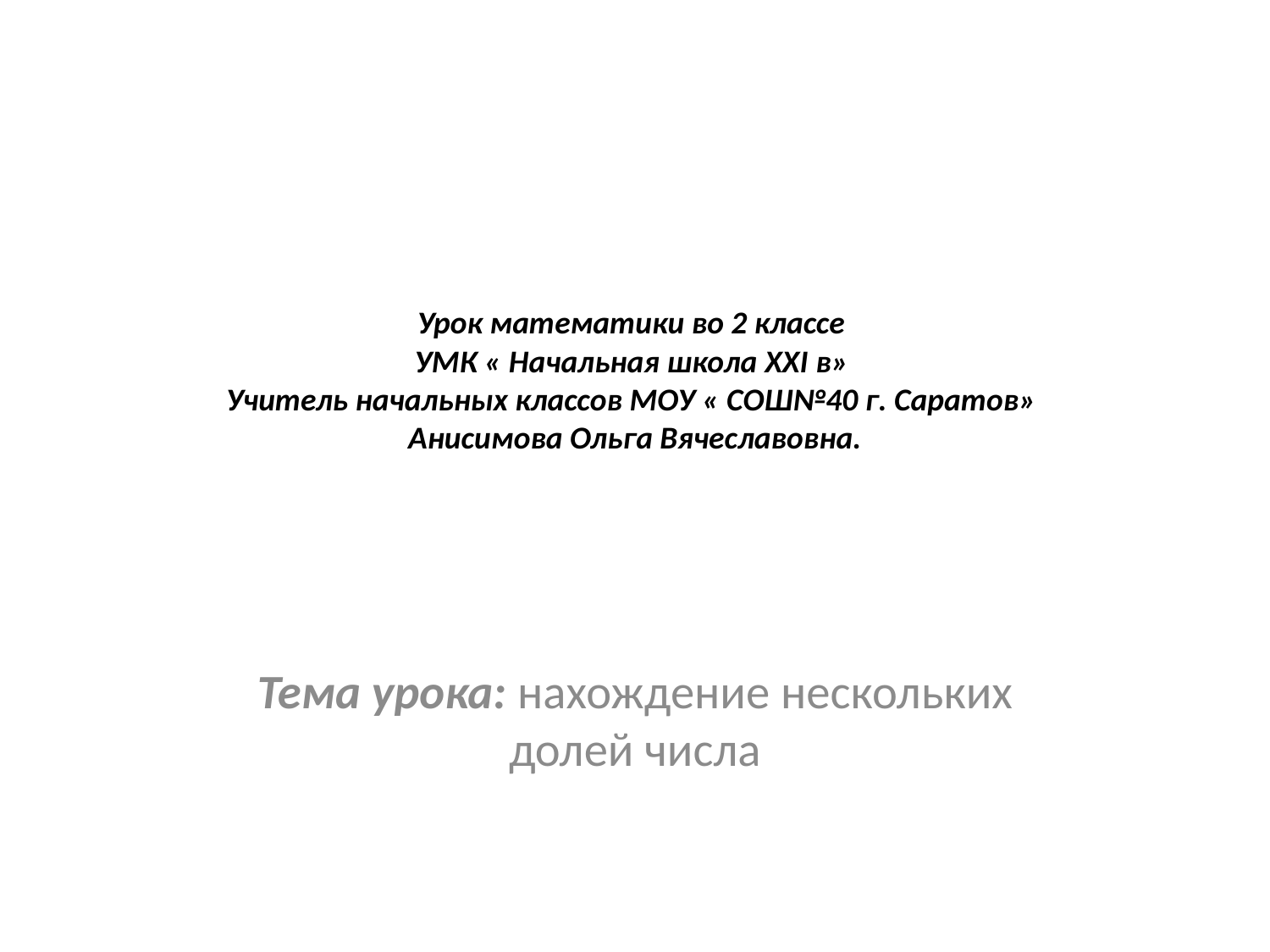

# Урок математики во 2 классе УМК « Начальная школа XXI в» Учитель начальных классов МОУ « СОШ№40 г. Саратов» Анисимова Ольга Вячеславовна.
Тема урока: нахождение нескольких долей числа